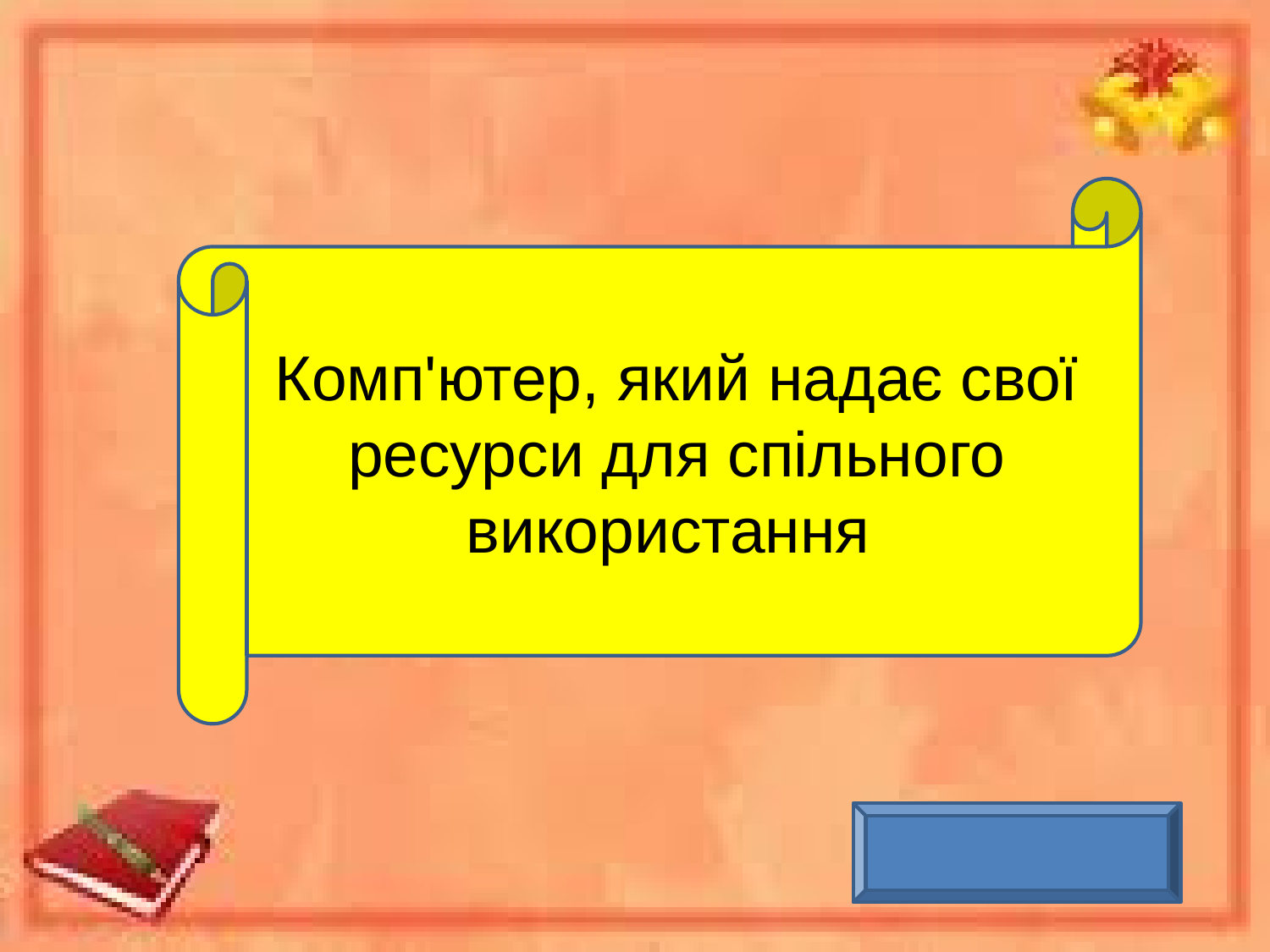

Комп'ютер, який надає свої ресурси для спільного використання